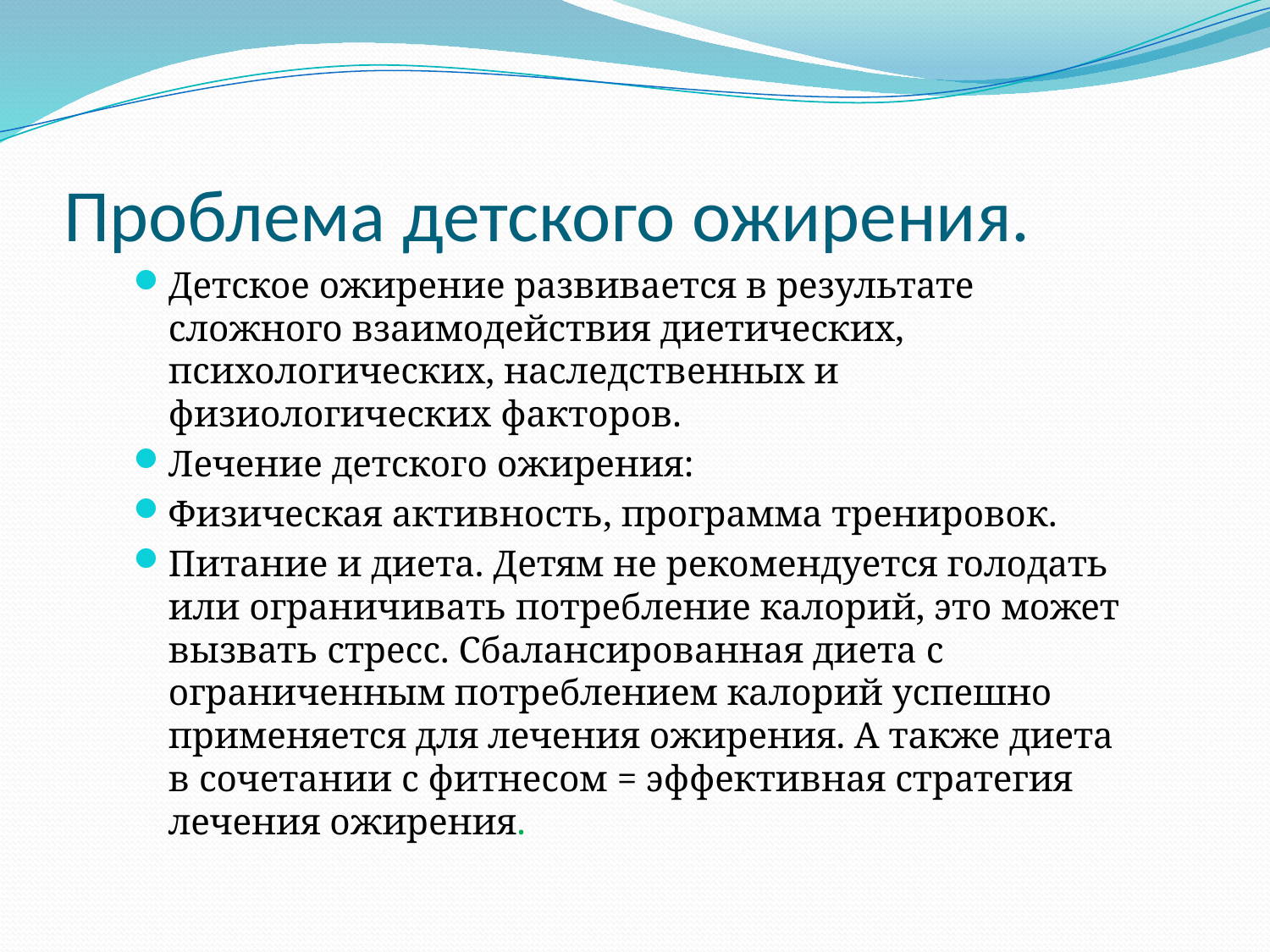

# Проблема детского ожирения.
Детское ожирение развивается в результате сложного взаимодействия диетических, психологических, наследственных и физиологических факторов.
Лечение детского ожирения:
Физическая активность, программа тренировок.
Питание и диета. Детям не рекомендуется голодать или ограничивать потребление калорий, это может вызвать стресс. Сбалансированная диета с ограниченным потреблением калорий успешно применяется для лечения ожирения. А также диета в сочетании с фитнесом = эффективная стратегия лечения ожирения.